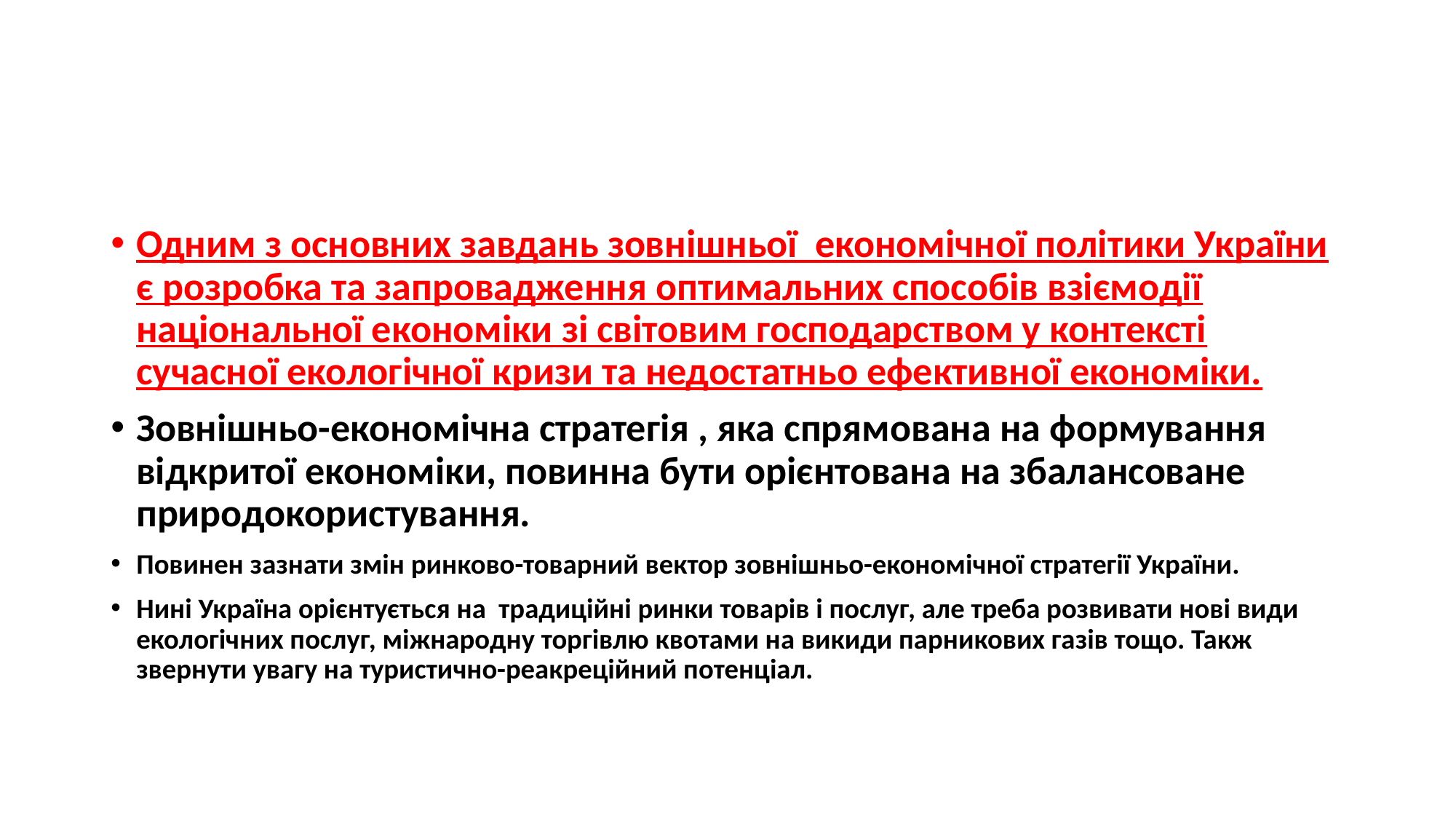

#
Одним з основних завдань зовнішньої  економічної політики України є розробка та запровадження оптимальних способів взіємодії національної економіки зі світовим господарством у контексті сучасної екологічної кризи та недостатньо ефективної економіки.
Зовнішньо-економічна стратегія , яка спрямована на формування відкритої економіки, повинна бути орієнтована на збалансоване природокористування.
Повинен зазнати змін ринково-товарний вектор зовнішньо-економічної стратегії України.
Нині Україна орієнтується на  традиційні ринки товарів і послуг, але треба розвивати нові види екологічних послуг, міжнародну торгівлю квотами на викиди парникових газів тощо. Такж звернути увагу на туристично-реакреційний потенціал.